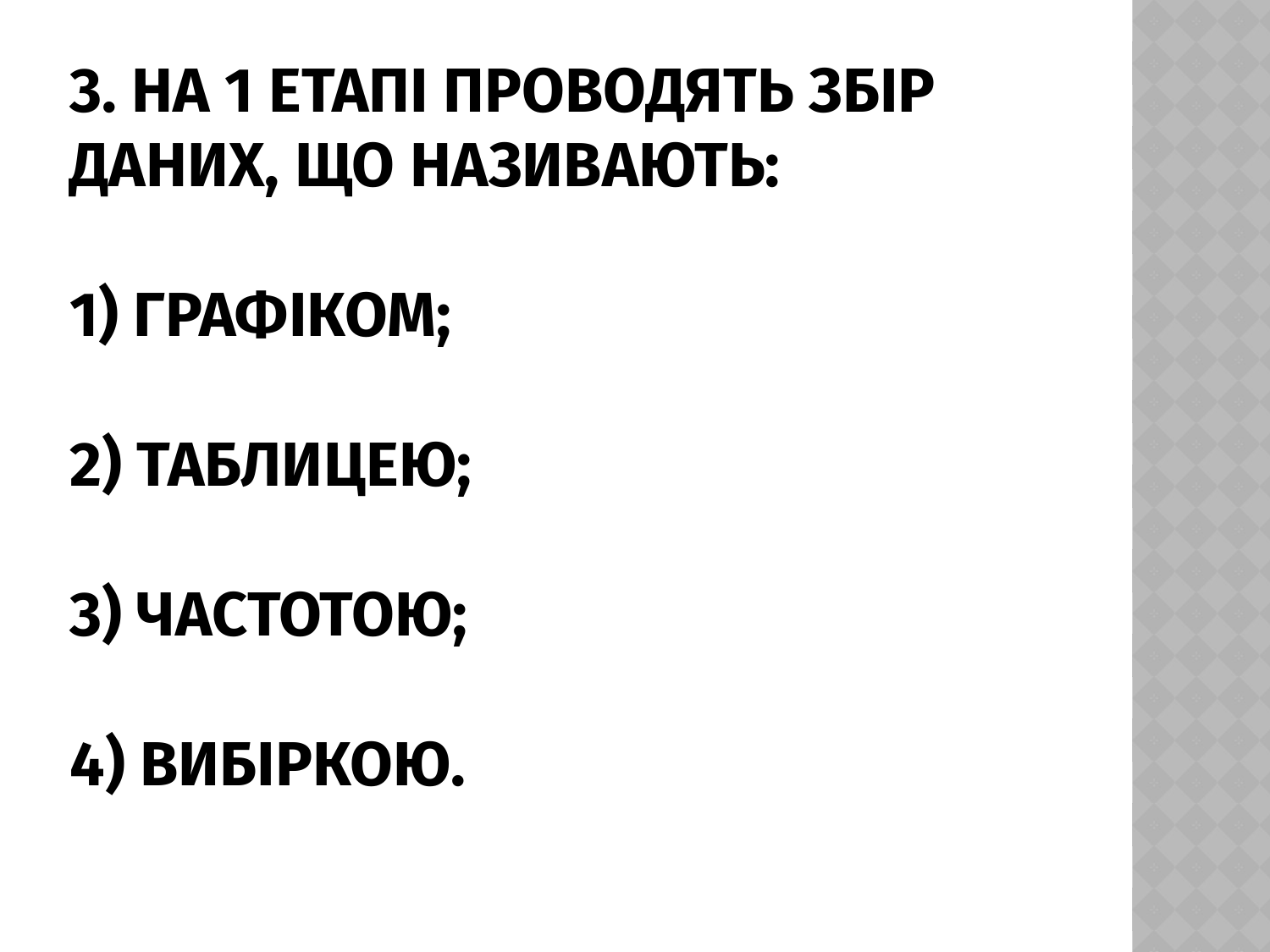

# 3. На 1 етапі проводять збір даних, що називають: 1) графіком; 2) таблицею; 3) частотою; 4) вибіркою.